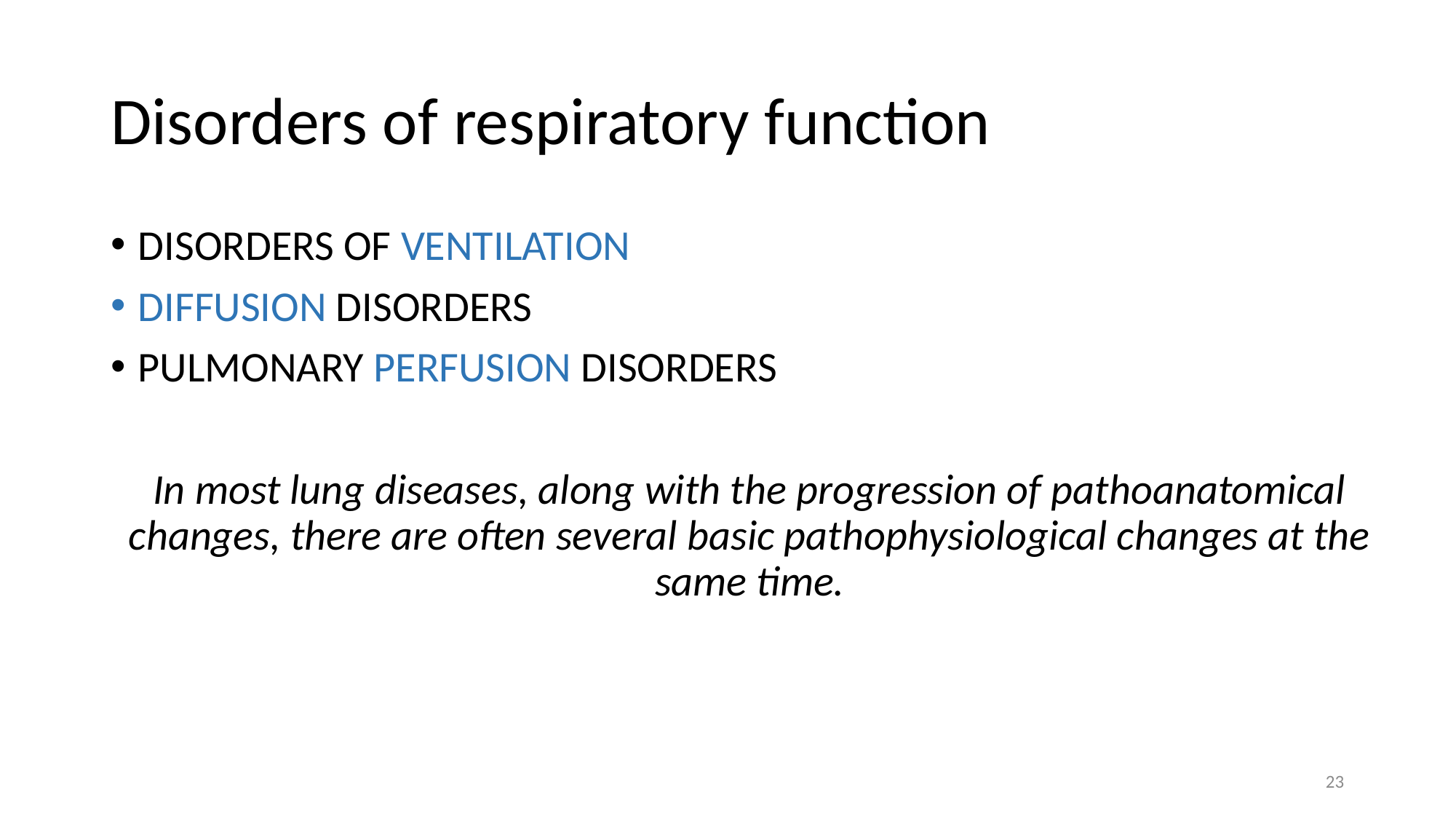

# Disorders of respiratory function
DISORDERS OF VENTILATION
DIFFUSION DISORDERS
PULMONARY PERFUSION DISORDERS

In most lung diseases, along with the progression of pathoanatomical changes, there are often several basic pathophysiological changes at the same time.
23